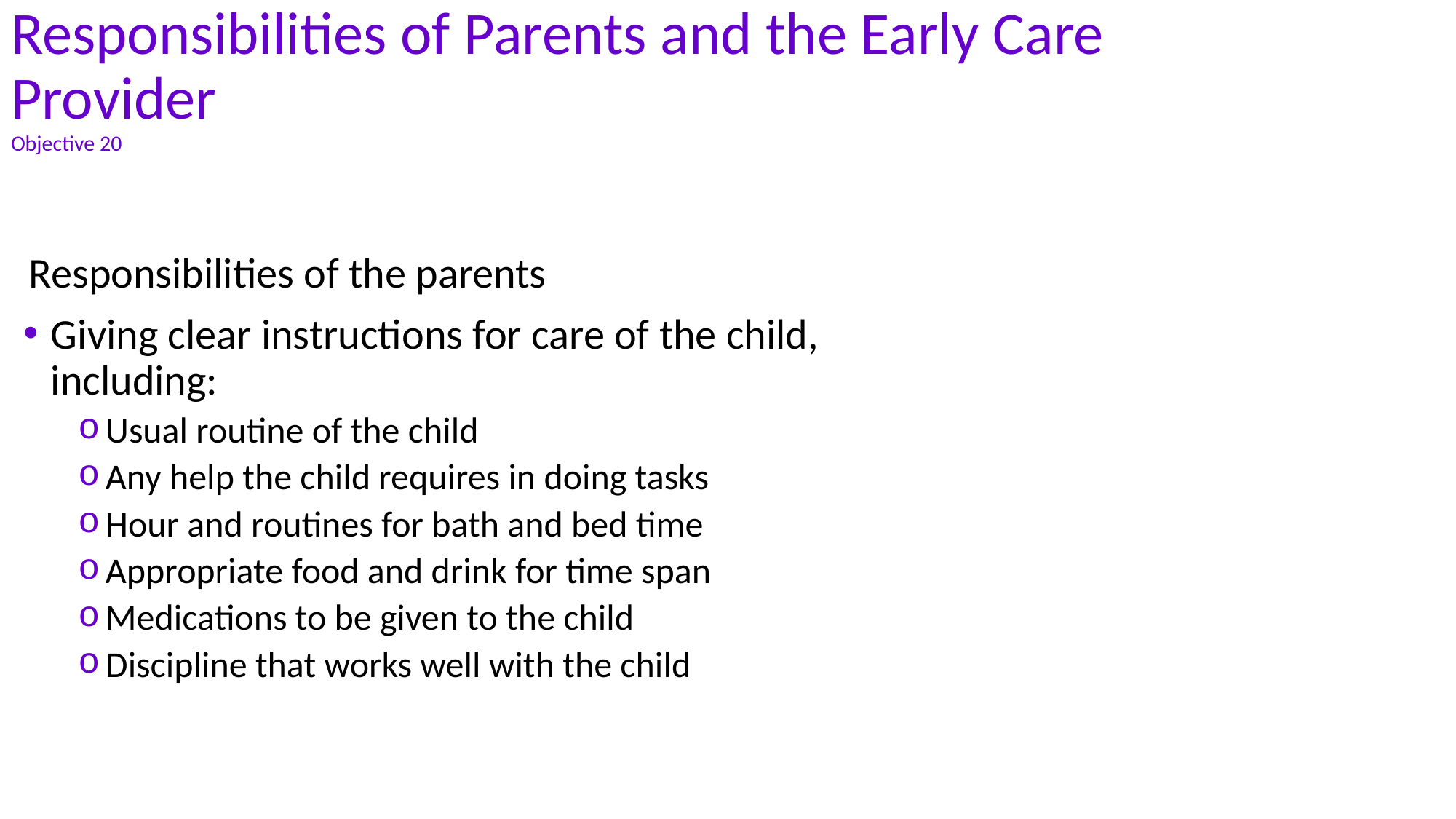

# Responsibilities of Parents and the Early Care Provider Objective 20
Responsibilities of the parents
Giving clear instructions for care of the child, including:
Usual routine of the child
Any help the child requires in doing tasks
Hour and routines for bath and bed time
Appropriate food and drink for time span
Medications to be given to the child
Discipline that works well with the child